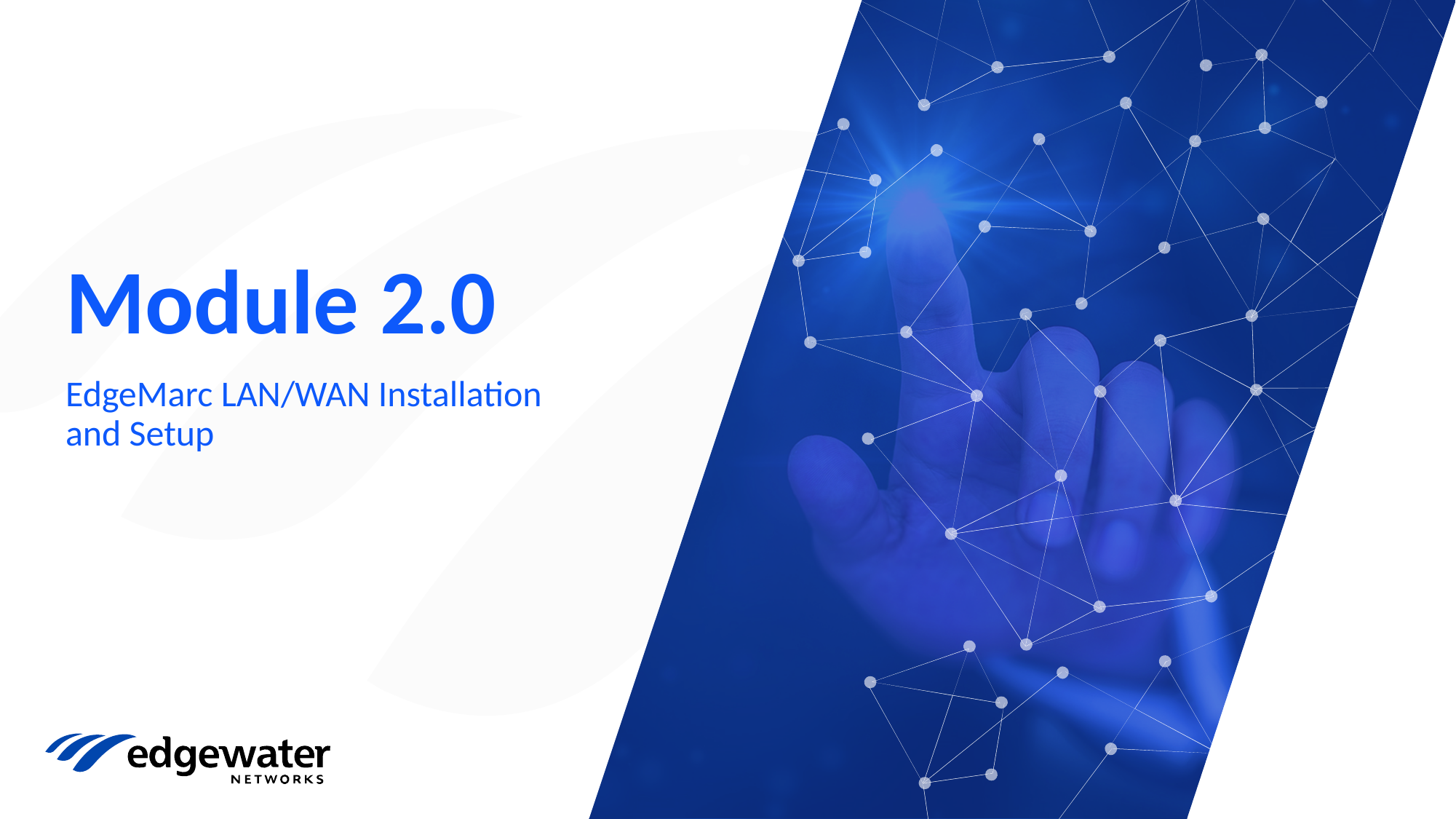

# Module 2.0
EdgeMarc LAN/WAN Installation and Setup